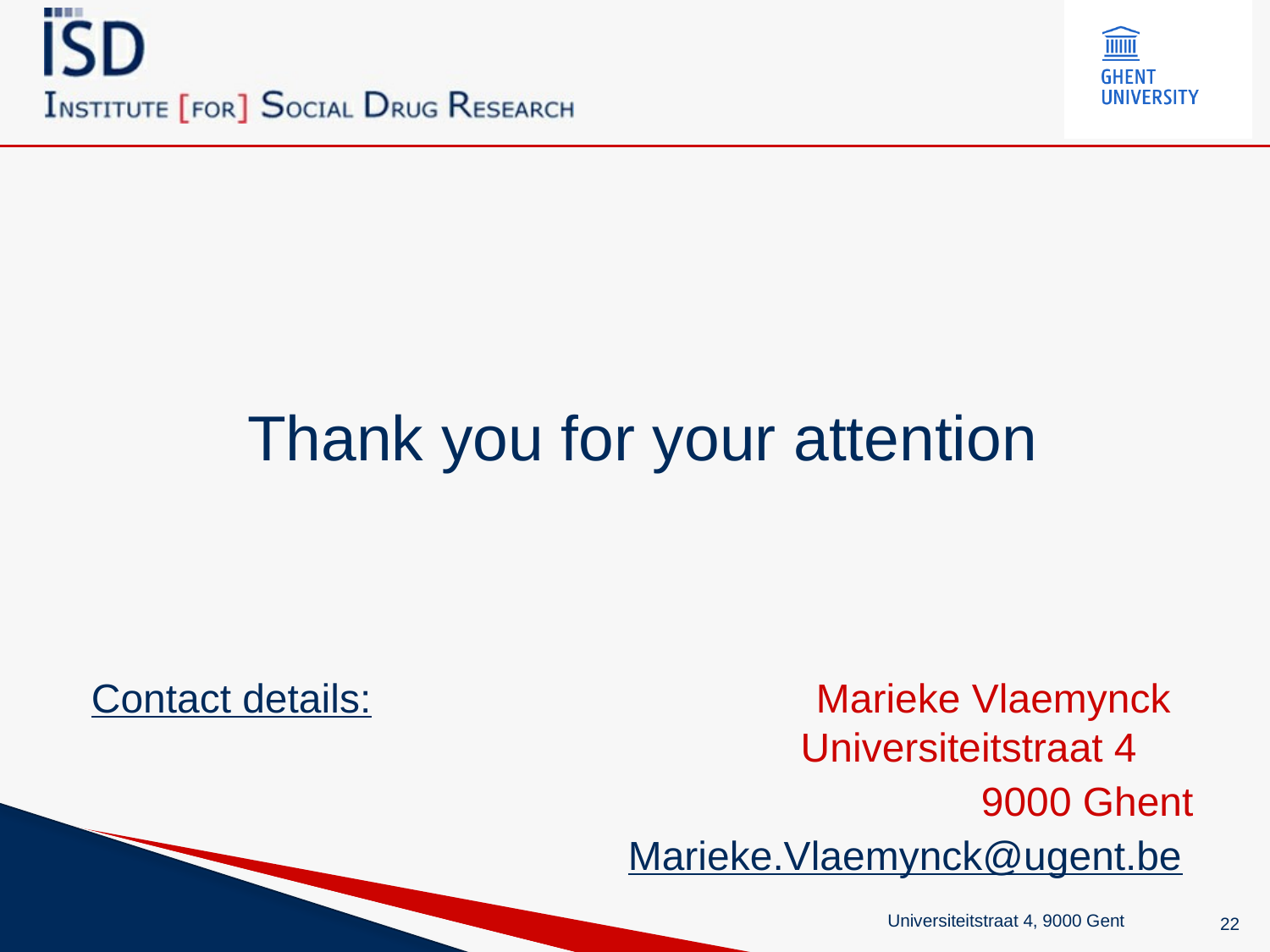

Thank you for your attention

Contact details:           		        Marieke Vlaemynck	  			                  Universiteitstraat 4
	9000 Ghent
Marieke.Vlaemynck@ugent.be
Universiteitstraat 4, 9000 Gent
22